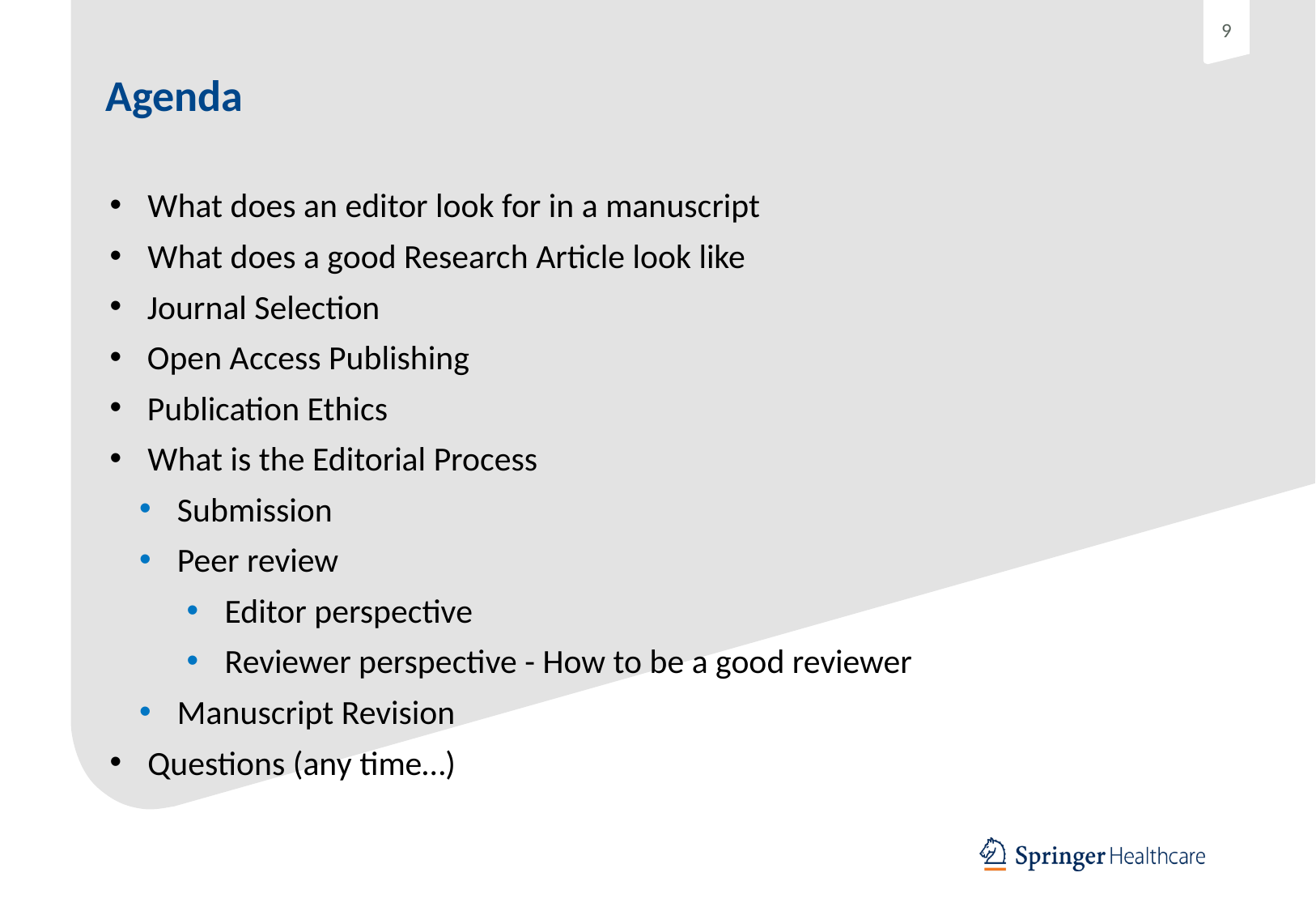

# Agenda

What does an editor look for in a manuscript
What does a good Research Article look like
Journal Selection
Open Access Publishing
Publication Ethics
What is the Editorial Process
Submission
Peer review
Editor perspective
Reviewer perspective - How to be a good reviewer
Manuscript Revision
Questions (any time…)